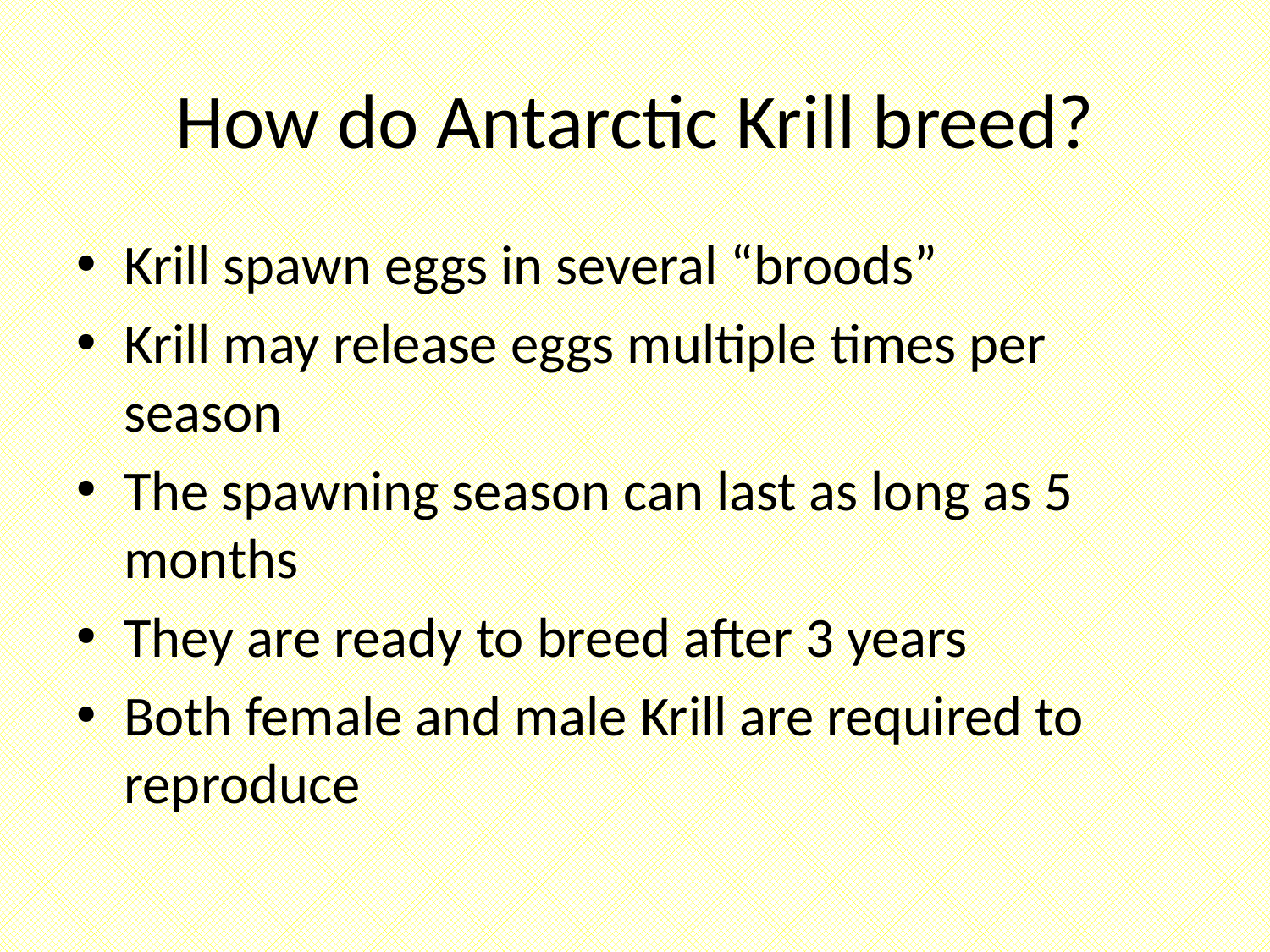

# How do Antarctic Krill breed?
Krill spawn eggs in several “broods”
Krill may release eggs multiple times per season
The spawning season can last as long as 5 months
They are ready to breed after 3 years
Both female and male Krill are required to reproduce